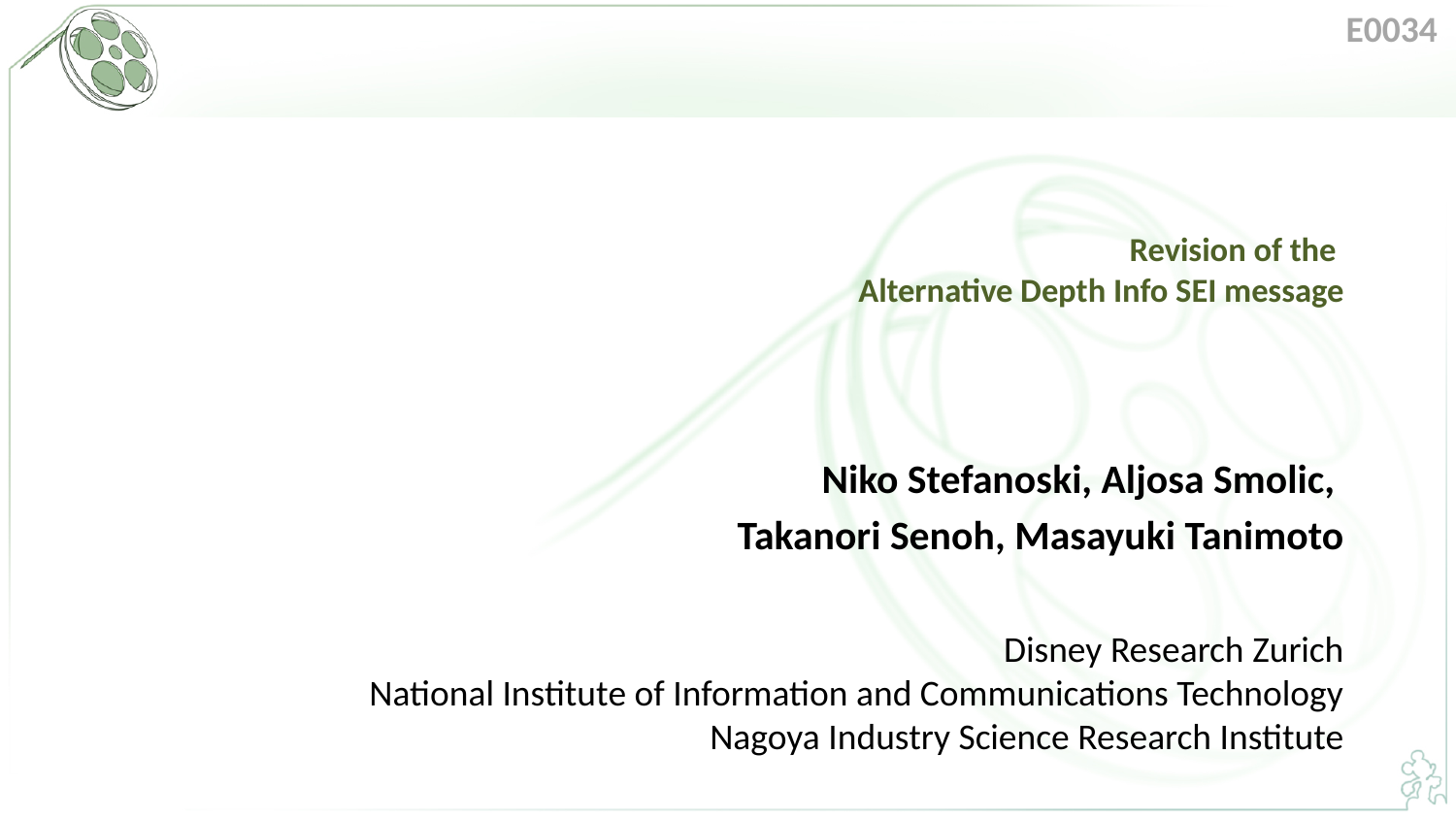

# Revision of the Alternative Depth Info SEI message
Niko Stefanoski, Aljosa Smolic,
Takanori Senoh, Masayuki Tanimoto

Disney Research Zurich
National Institute of Information and Communications Technology
Nagoya Industry Science Research Institute